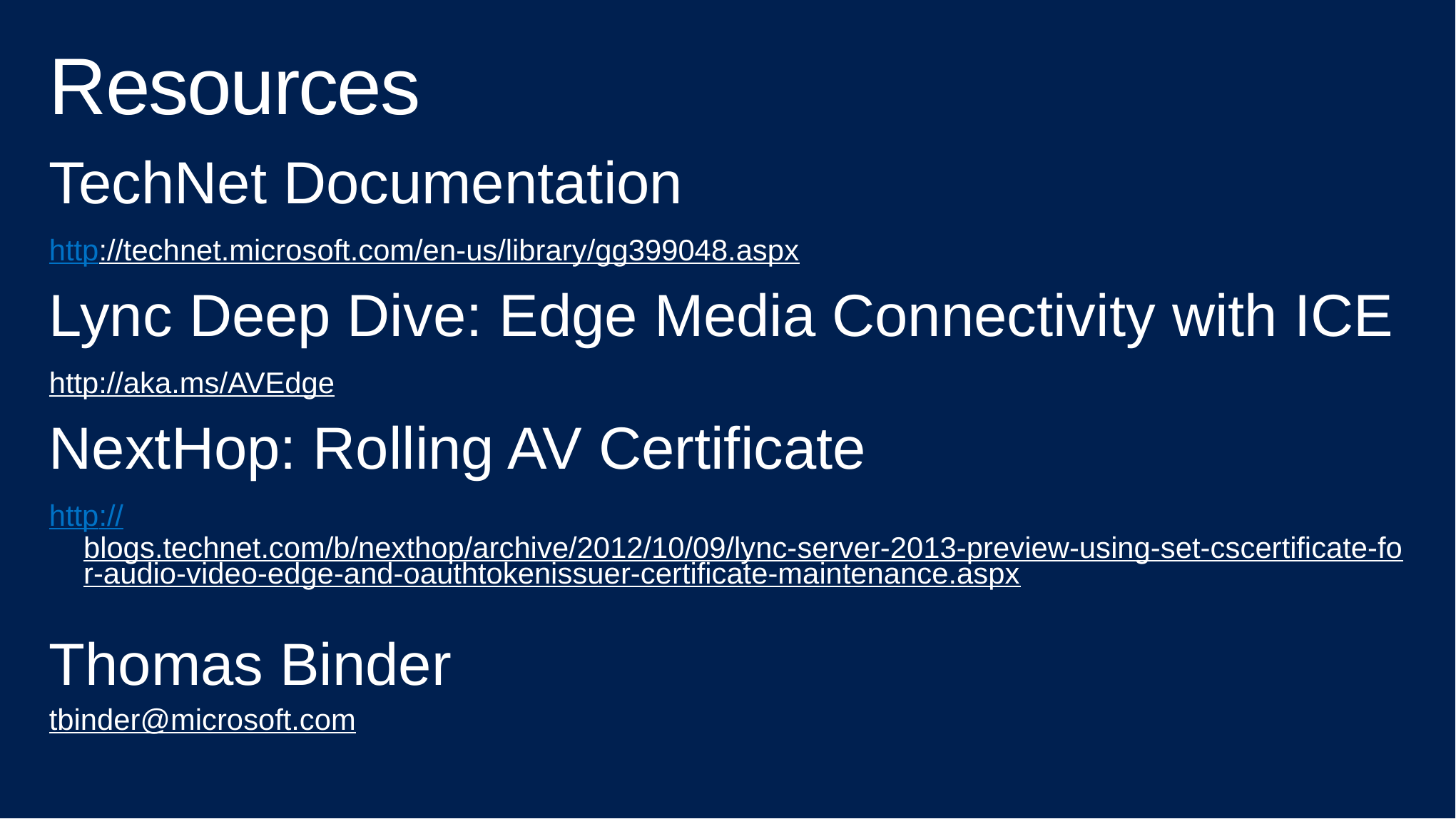

# Resources
TechNet Documentation
http://technet.microsoft.com/en-us/library/gg399048.aspx
Lync Deep Dive: Edge Media Connectivity with ICE
http://aka.ms/AVEdge
NextHop: Rolling AV Certificate
http://blogs.technet.com/b/nexthop/archive/2012/10/09/lync-server-2013-preview-using-set-cscertificate-for-audio-video-edge-and-oauthtokenissuer-certificate-maintenance.aspx
Thomas Binder
tbinder@microsoft.com